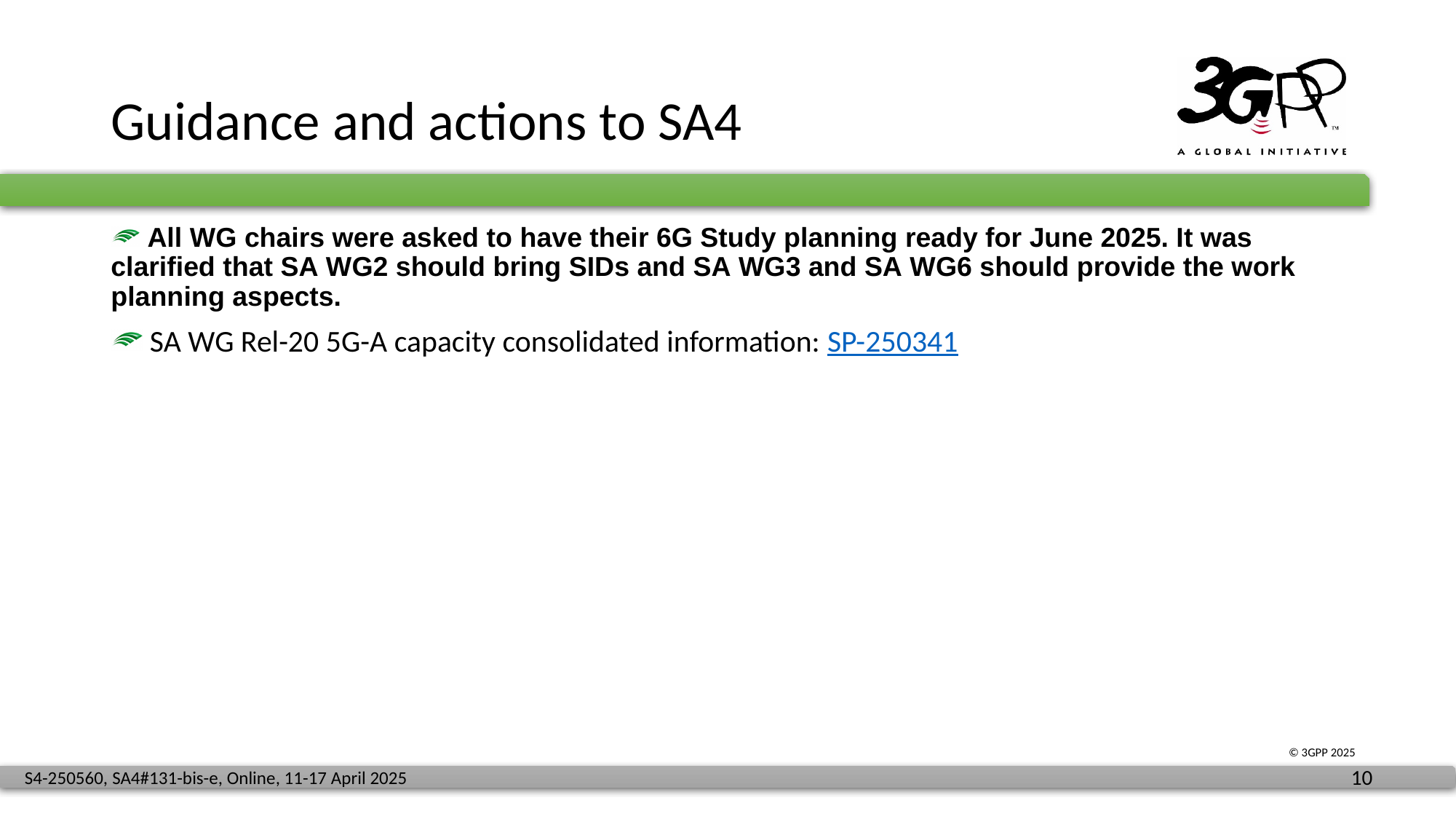

# Guidance and actions to SA4
 All WG chairs were asked to have their 6G Study planning ready for June 2025. It was clarified that SA WG2 should bring SIDs and SA WG3 and SA WG6 should provide the work planning aspects.
 SA WG Rel-20 5G-A capacity consolidated information: SP-250341